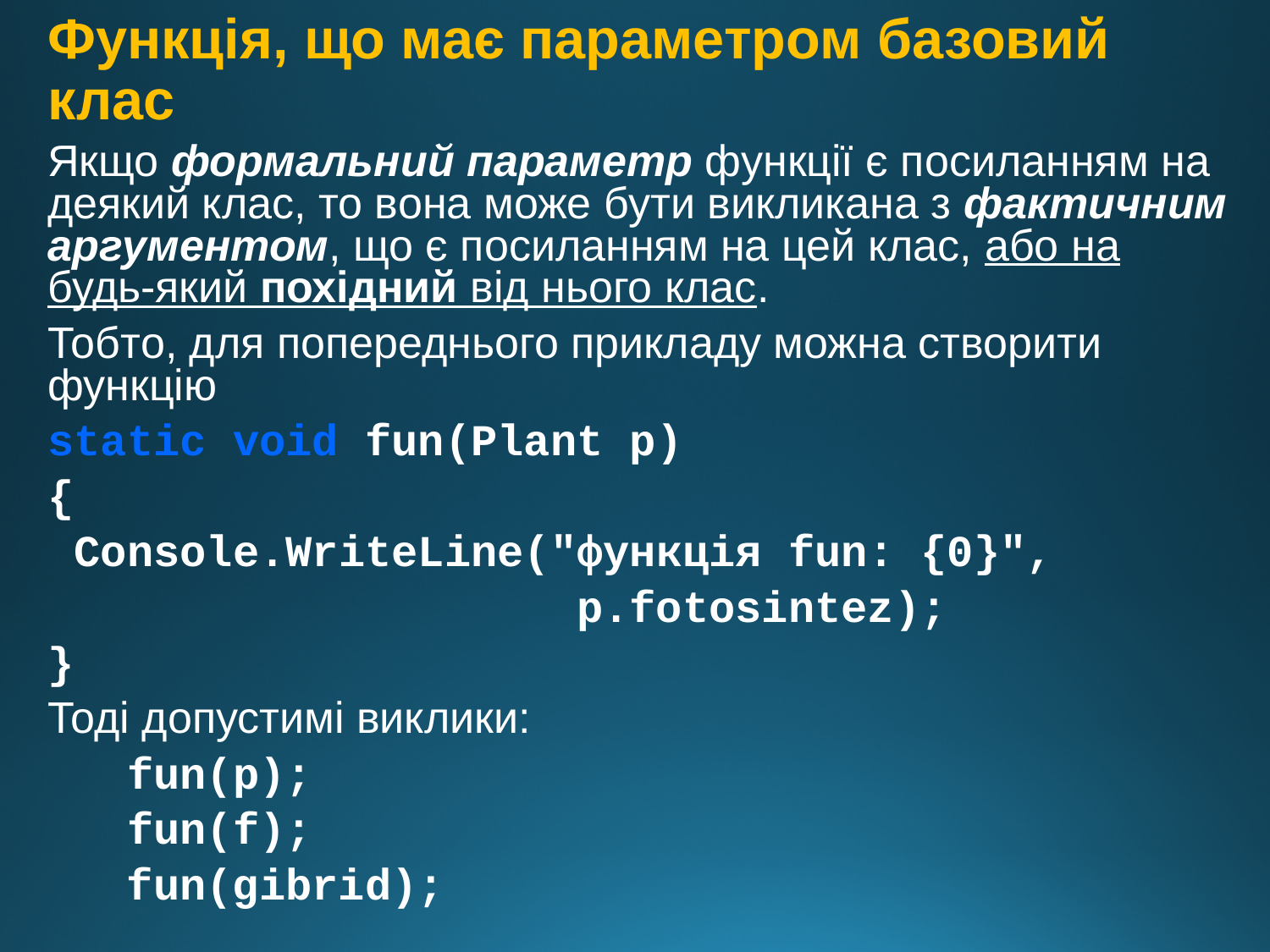

# Функція, що має параметром базовий клас
Якщо формальний параметр функції є посиланням на деякий клас, то вона може бути викликана з фактичним аргументом, що є посиланням на цей клас, або на будь-який похідний від нього клас.
Тобто, для попереднього прикладу можна створити функцію
static void fun(Plant p)
{
 Console.WriteLine("функцiя fun: {0}",
                    p.fotosintez);
}
Тоді допустимі виклики:
   fun(p);
   fun(f);
   fun(gibrid);